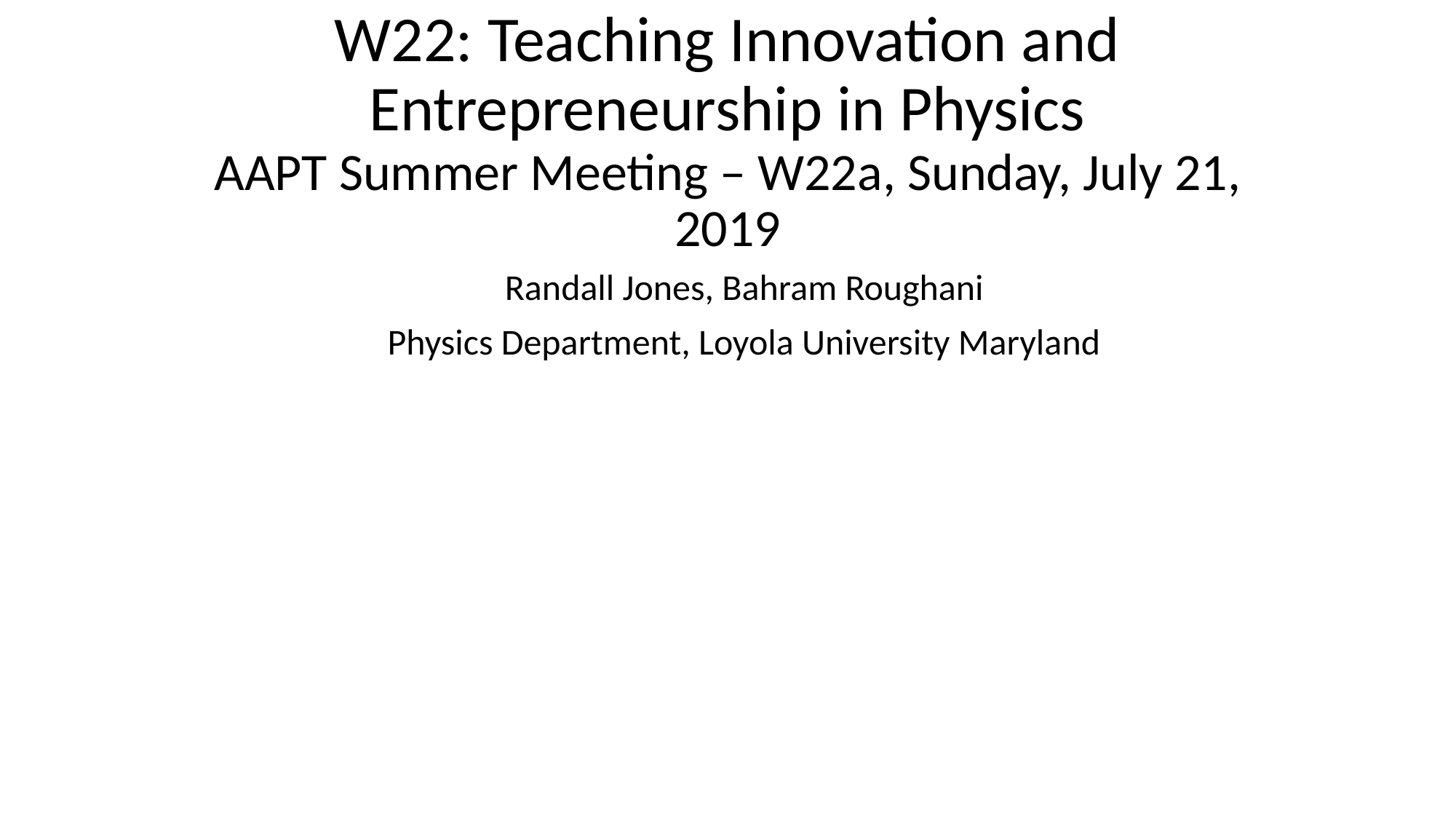

# W22: Teaching Innovation and Entrepreneurship in Physics AAPT Summer Meeting – W22a, Sunday, July 21, 2019
Randall Jones, Bahram Roughani
Physics Department, Loyola University Maryland